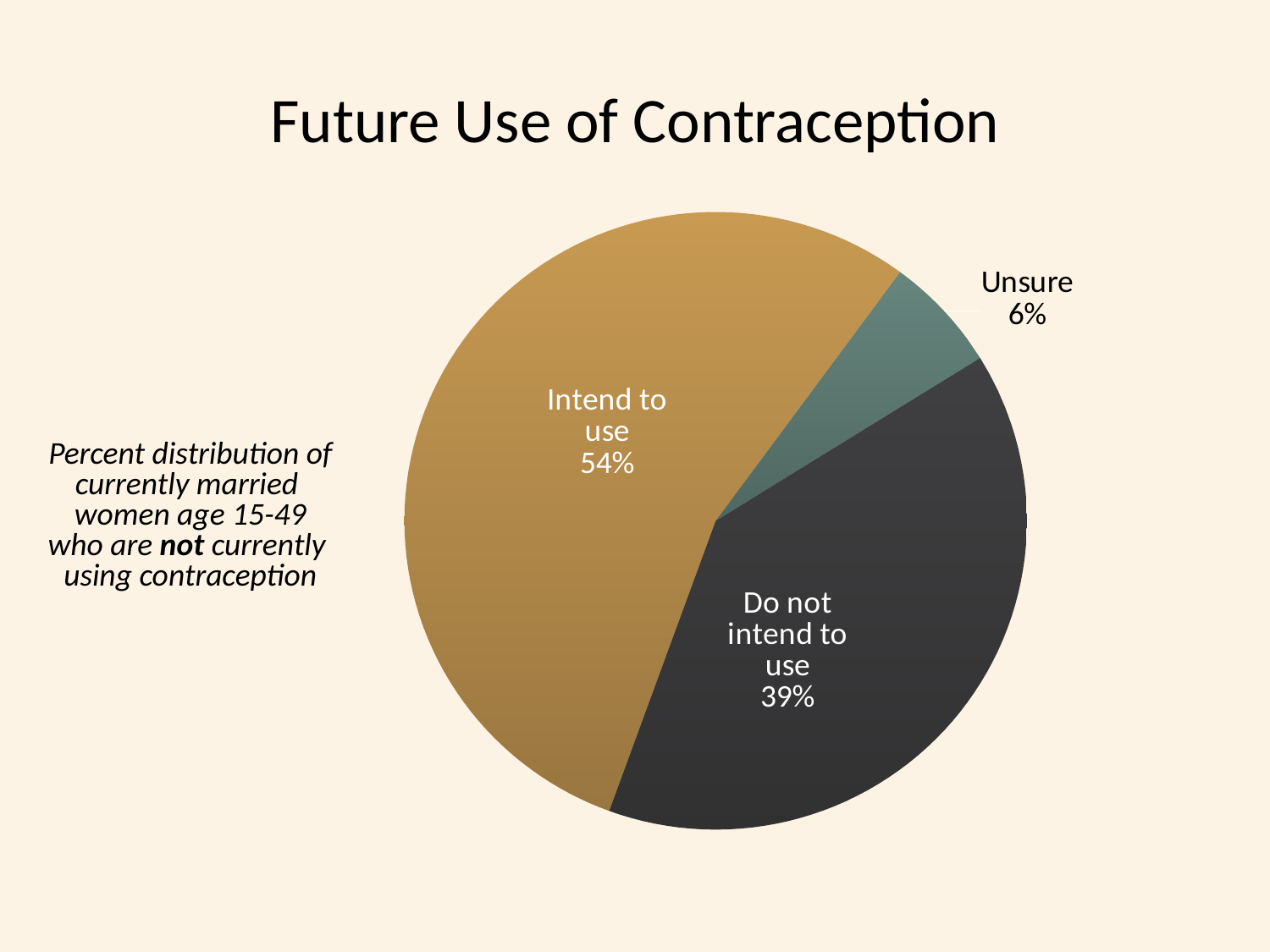

# Future Use of Contraception

### Chart

| Category |  |
|---|---|
| Intend to use | 54.0 |
| Unsure | 6.0 |
| Do not intend to use | 39.0 |
Percent distribution of currently married
women age 15-49 who are not currently
using contraception